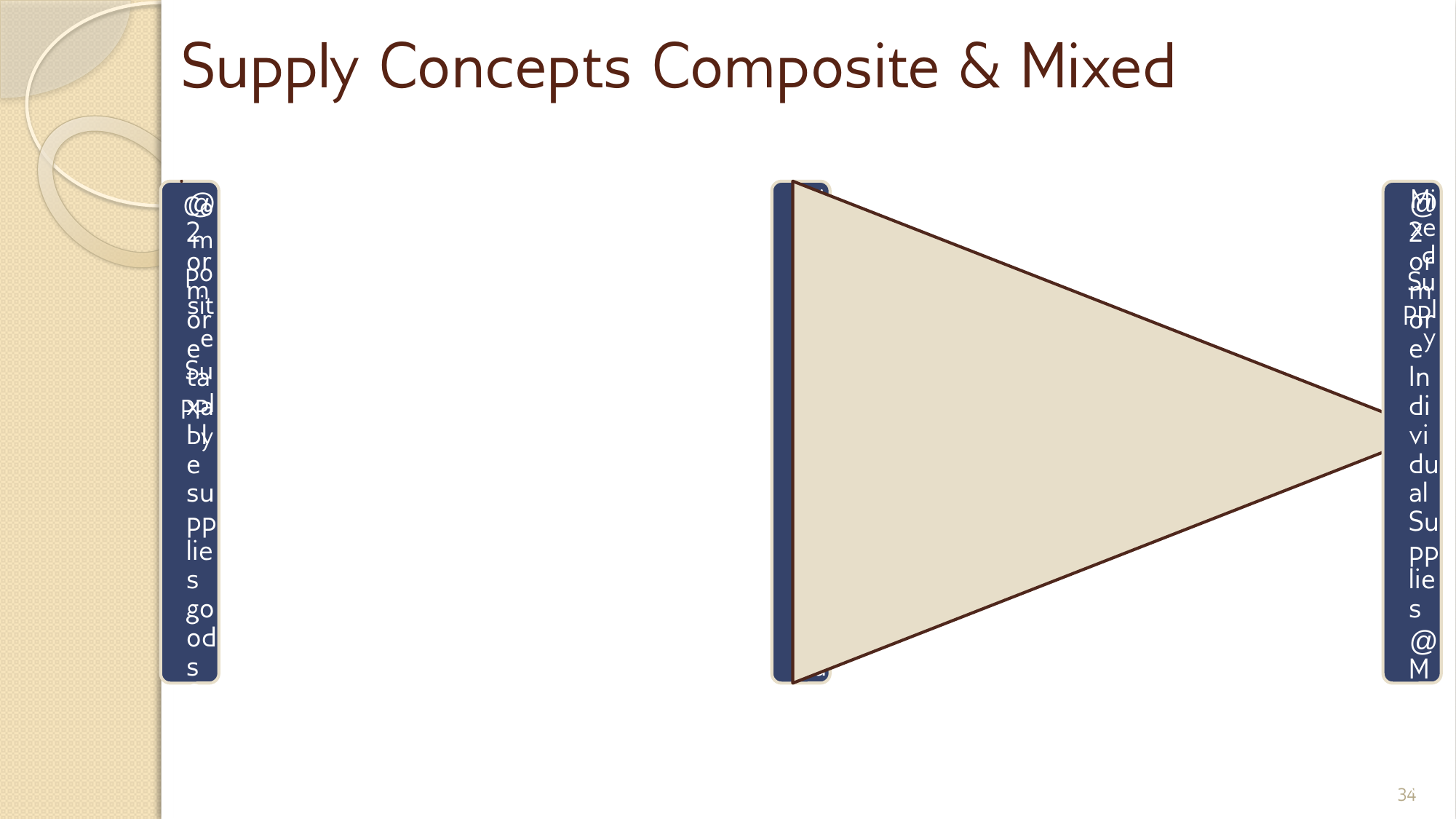

# Supply Concepts Composite & Mixed

34